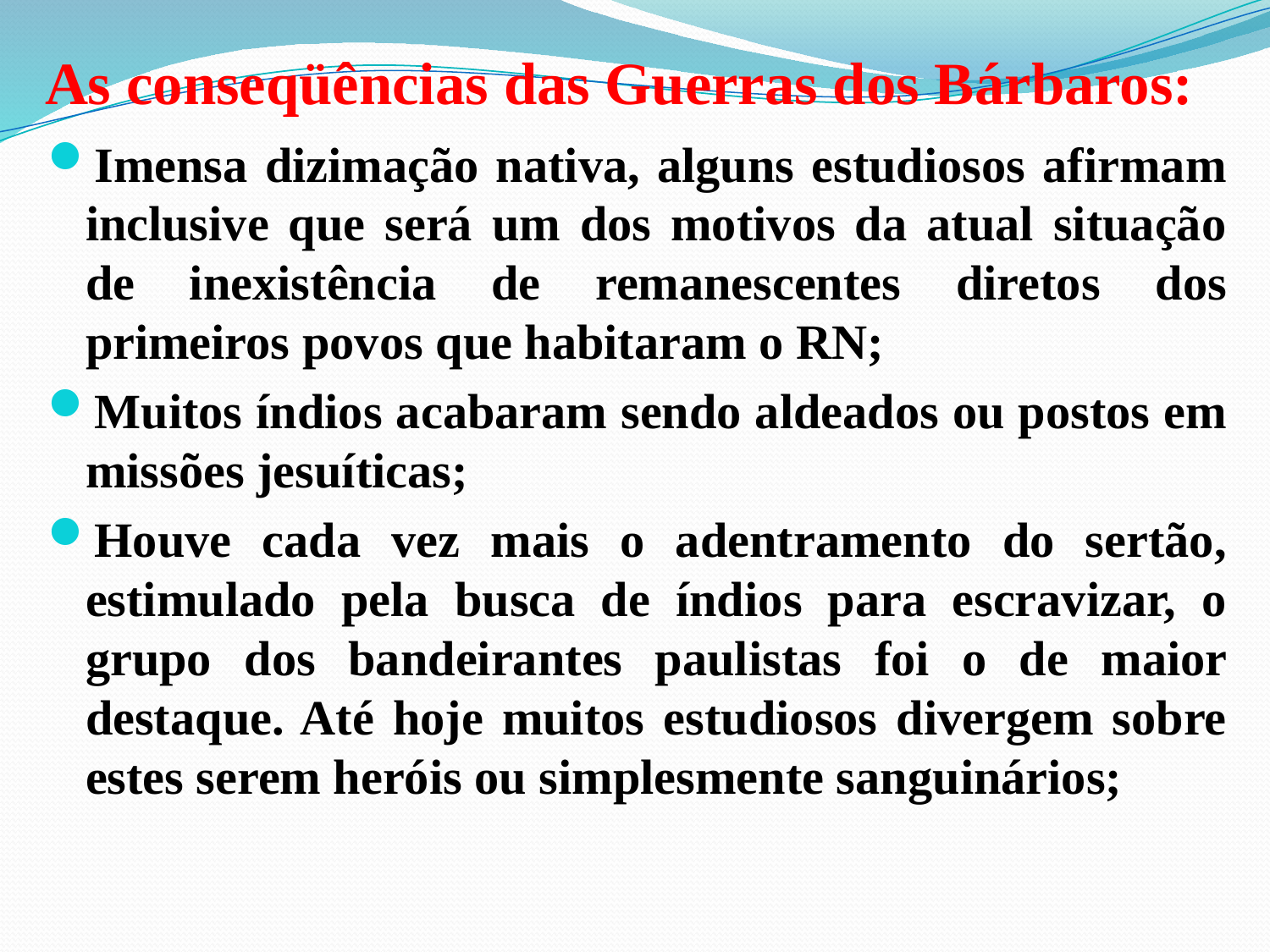

# As conseqüências das Guerras dos Bárbaros:
Imensa dizimação nativa, alguns estudiosos afirmam inclusive que será um dos motivos da atual situação de inexistência de remanescentes diretos dos primeiros povos que habitaram o RN;
Muitos índios acabaram sendo aldeados ou postos em missões jesuíticas;
Houve cada vez mais o adentramento do sertão, estimulado pela busca de índios para escravizar, o grupo dos bandeirantes paulistas foi o de maior destaque. Até hoje muitos estudiosos divergem sobre estes serem heróis ou simplesmente sanguinários;